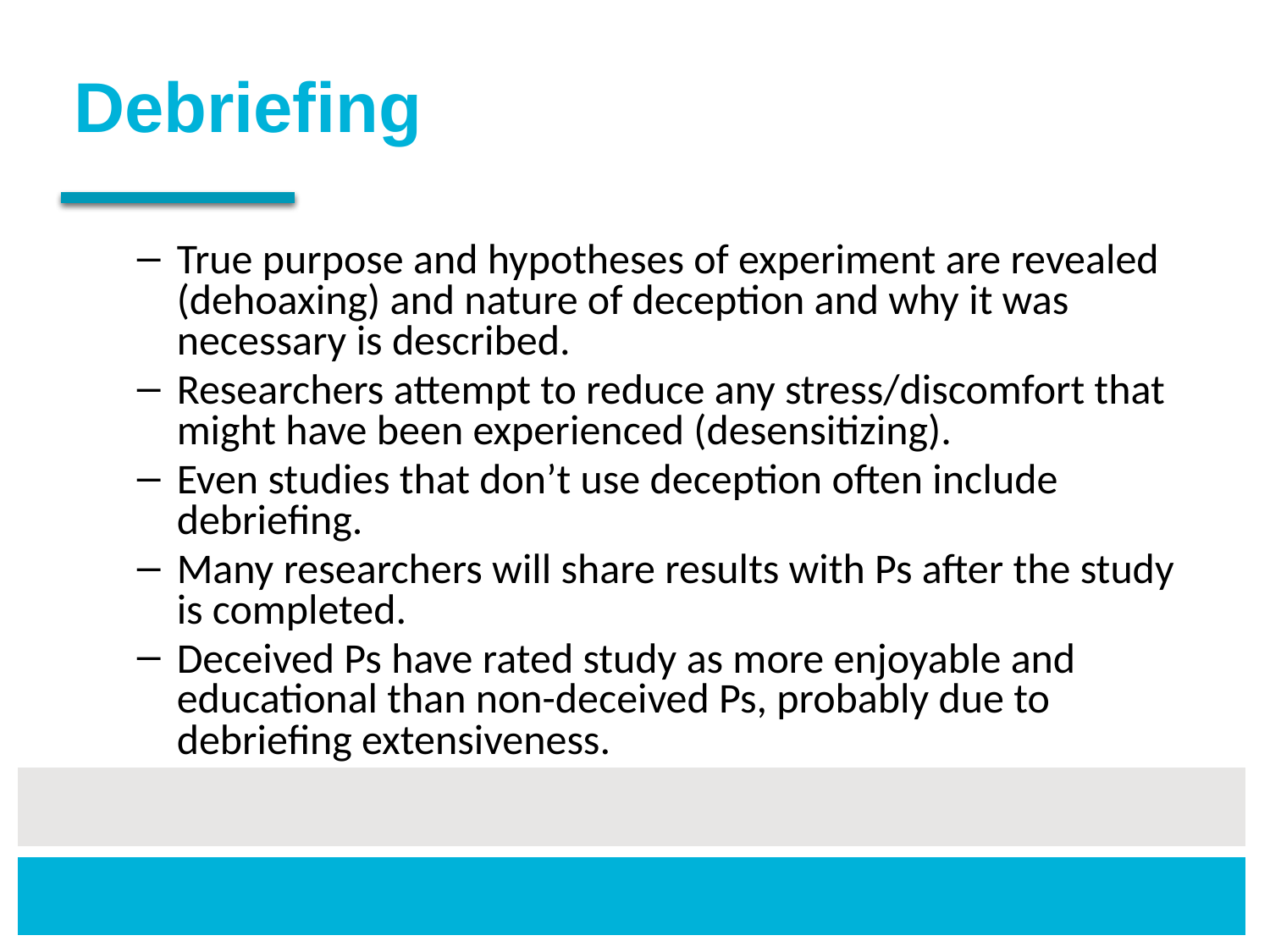

# Debriefing
True purpose and hypotheses of experiment are revealed (dehoaxing) and nature of deception and why it was necessary is described.
Researchers attempt to reduce any stress/discomfort that might have been experienced (desensitizing).
Even studies that don’t use deception often include debriefing.
Many researchers will share results with Ps after the study is completed.
Deceived Ps have rated study as more enjoyable and educational than non-deceived Ps, probably due to debriefing extensiveness.